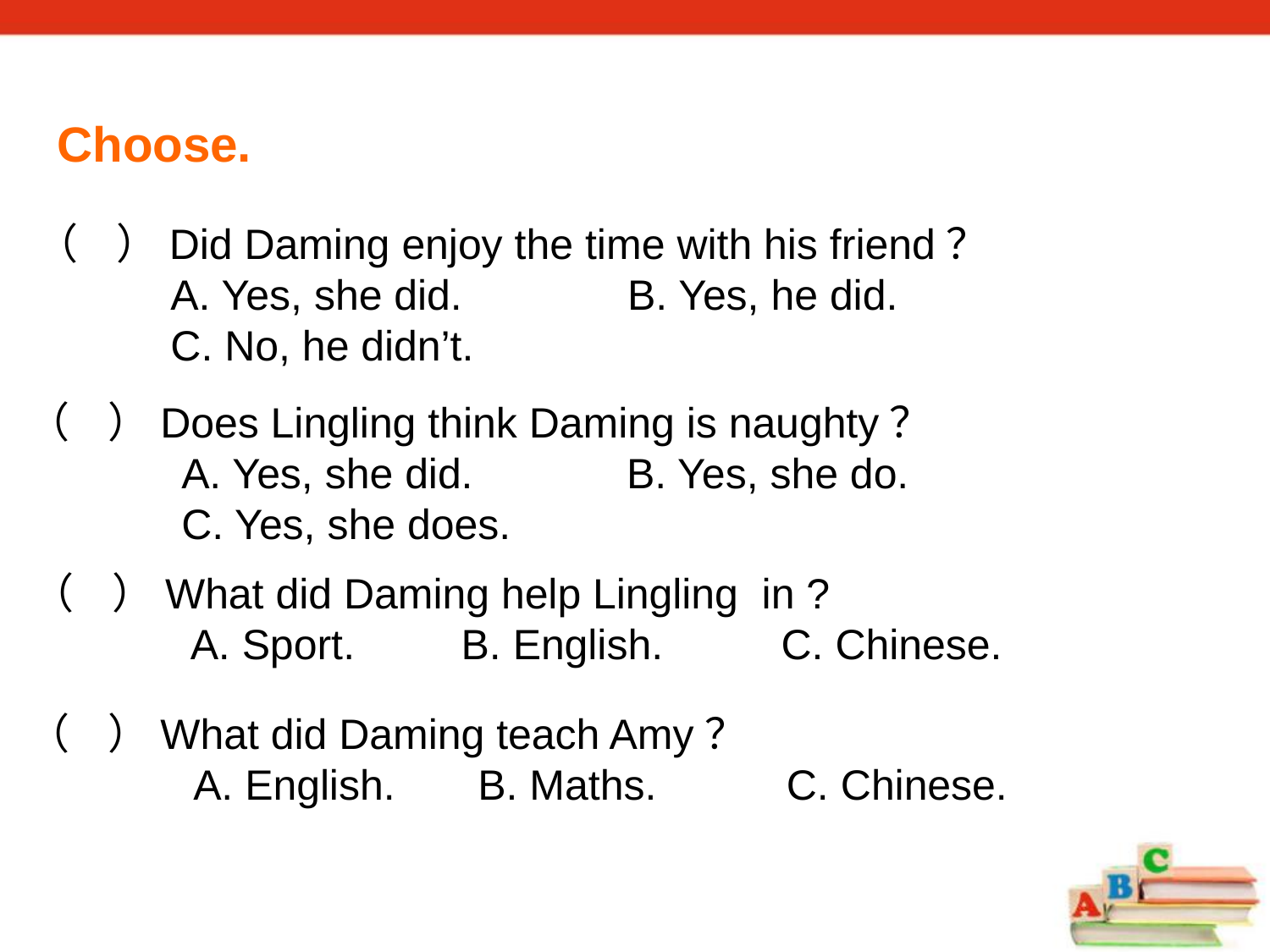

Choose.
 （    ）Did Daming enjoy the time with his friend？
             A. Yes, she did.              B. Yes, he did.
             C. No, he didn’t.
（    ）Does Lingling think Daming is naughty？
             A. Yes, she did.             B. Yes, she do.
             C. Yes, she does.
 （    ）What did Daming help Lingling  in ?
               A. Sport.         B. English.          C. Chinese.
（    ）What did Daming teach Amy？
              A. English.       B. Maths.           C. Chinese.